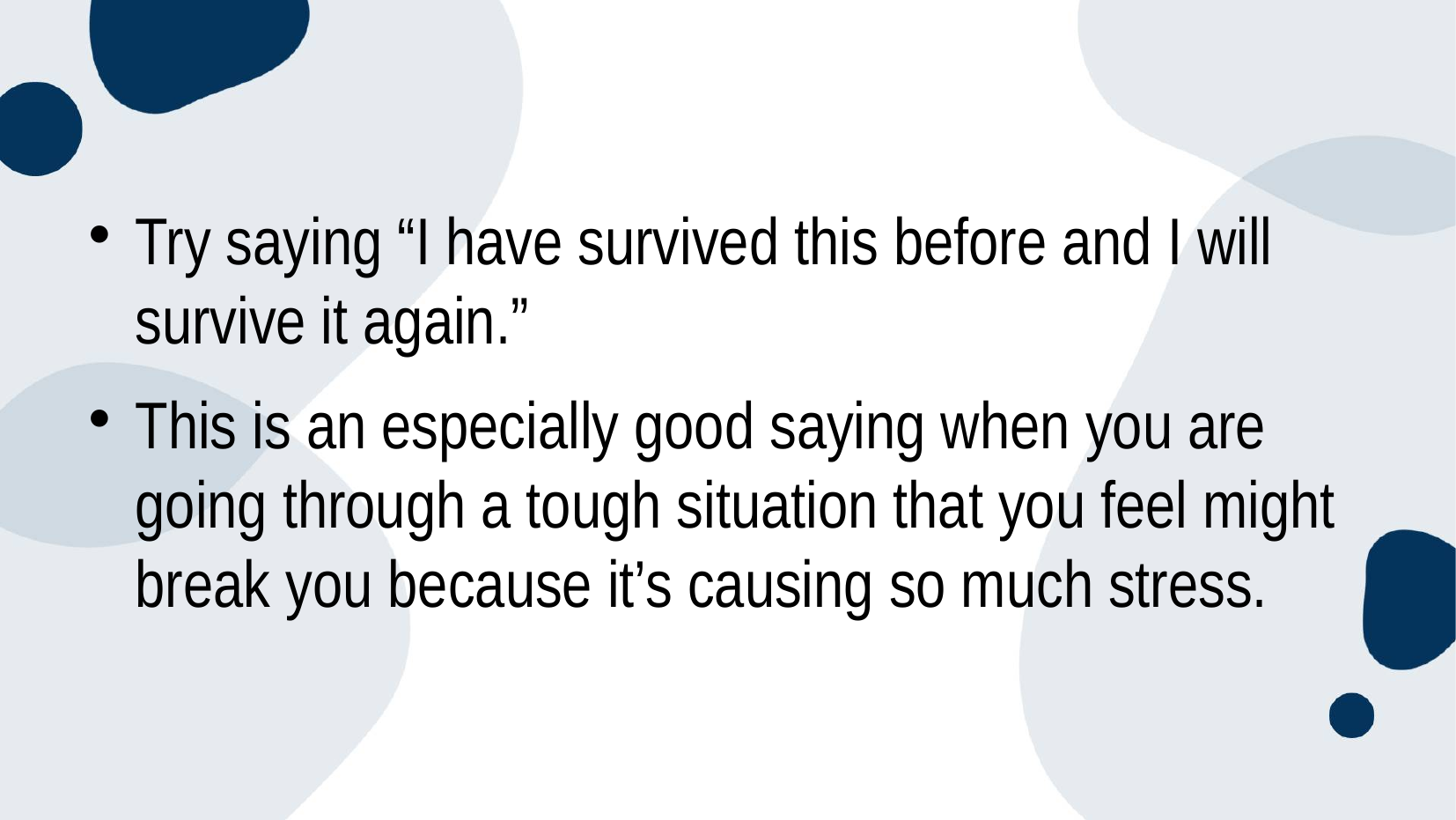

Try saying “I have survived this before and I will survive it again.”
This is an especially good saying when you are going through a tough situation that you feel might break you because it’s causing so much stress.